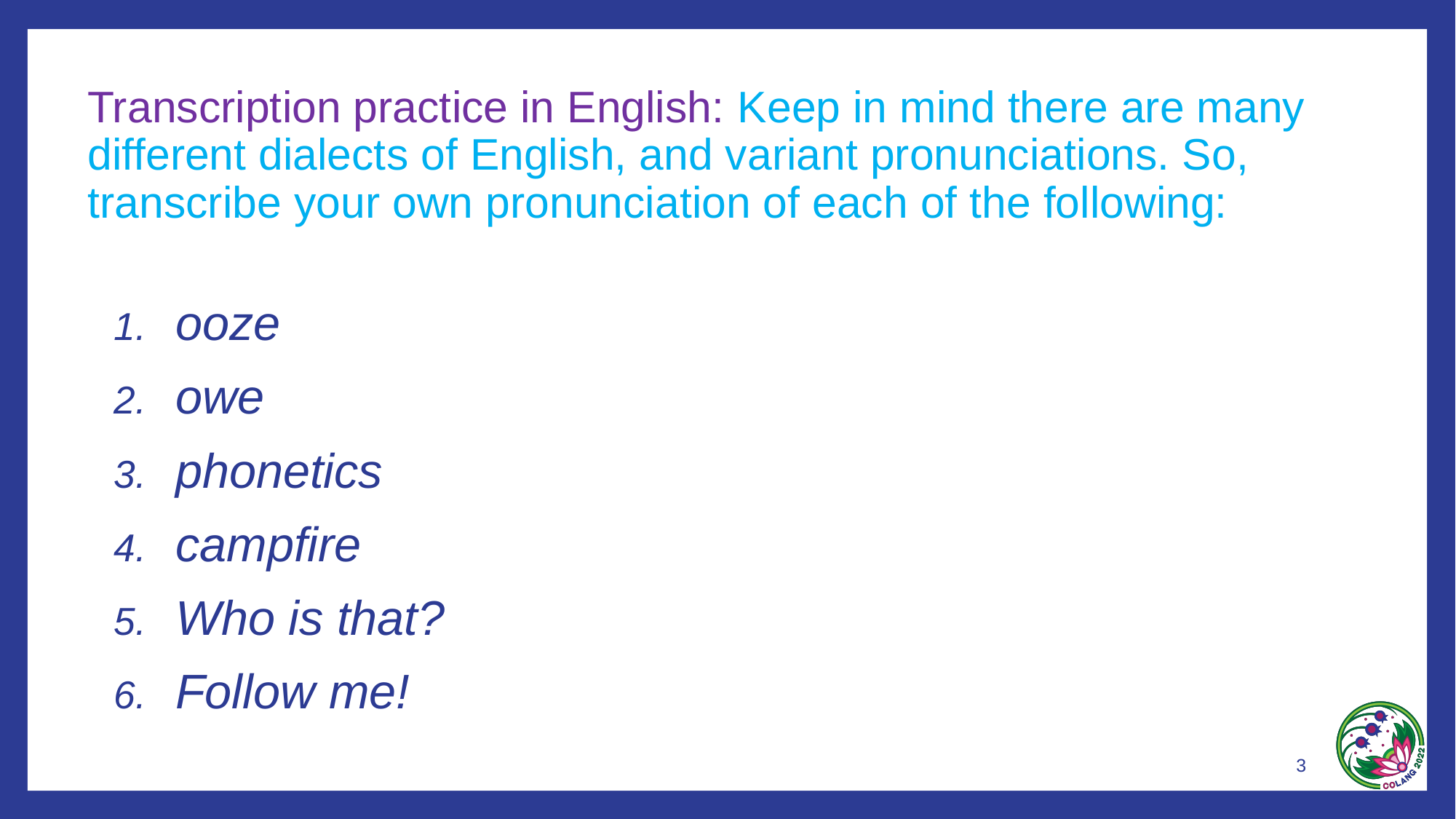

# Transcription practice in English: Keep in mind there are many different dialects of English, and variant pronunciations. So, transcribe your own pronunciation of each of the following:
ooze
owe
phonetics
campfire
Who is that?
Follow me!
3